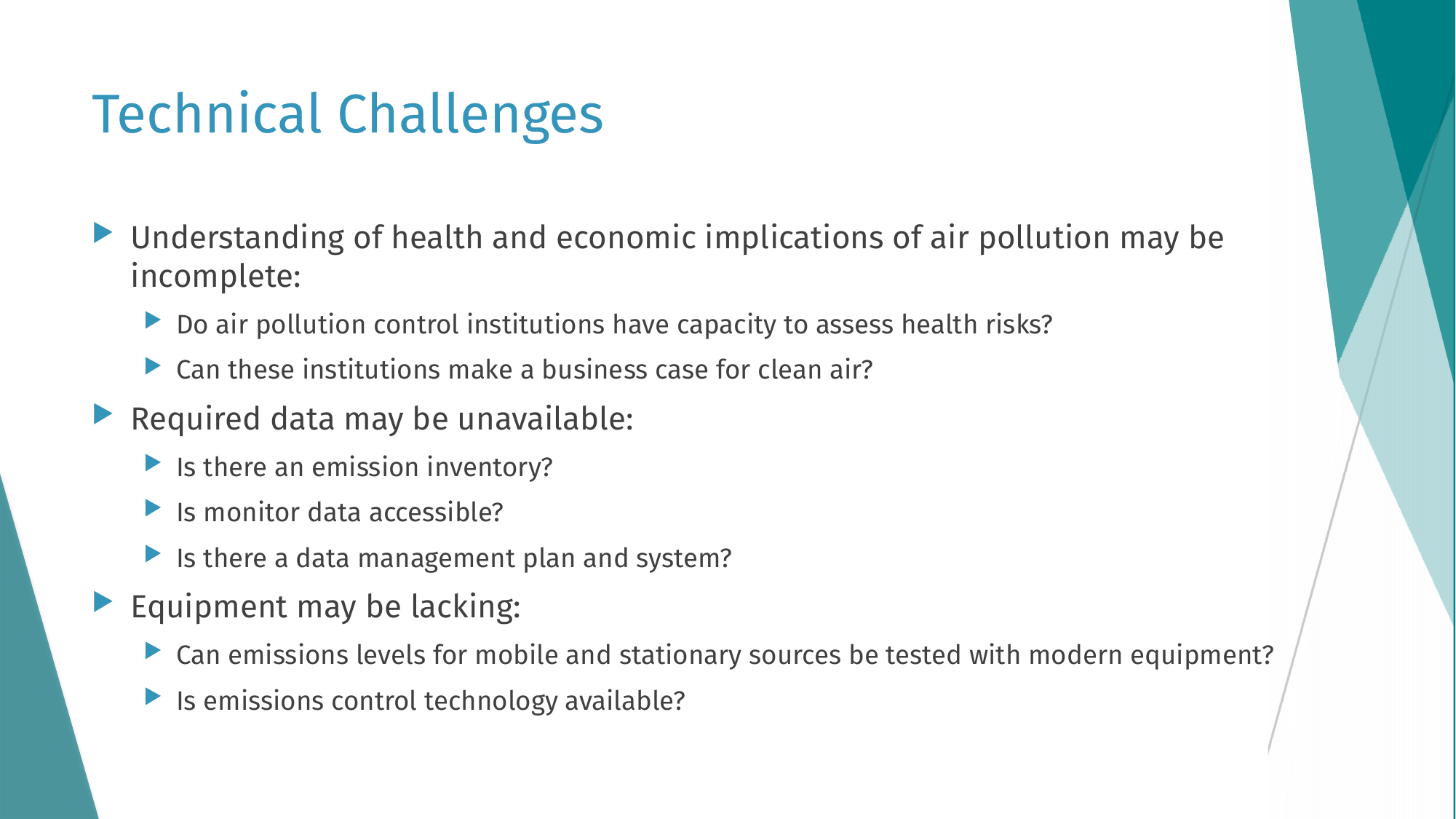

# Technical Challenges
Understanding of health and economic implications of air pollution may be incomplete:
Do air pollution control institutions have capacity to assess health risks?
Can these institutions make a business case for clean air?
Required data may be unavailable:
Is there an emission inventory?
Is monitor data accessible?
Is there a data management plan and system?
Equipment may be lacking:
Can emissions levels for mobile and stationary sources be tested with modern equipment?
Is emissions control technology available?